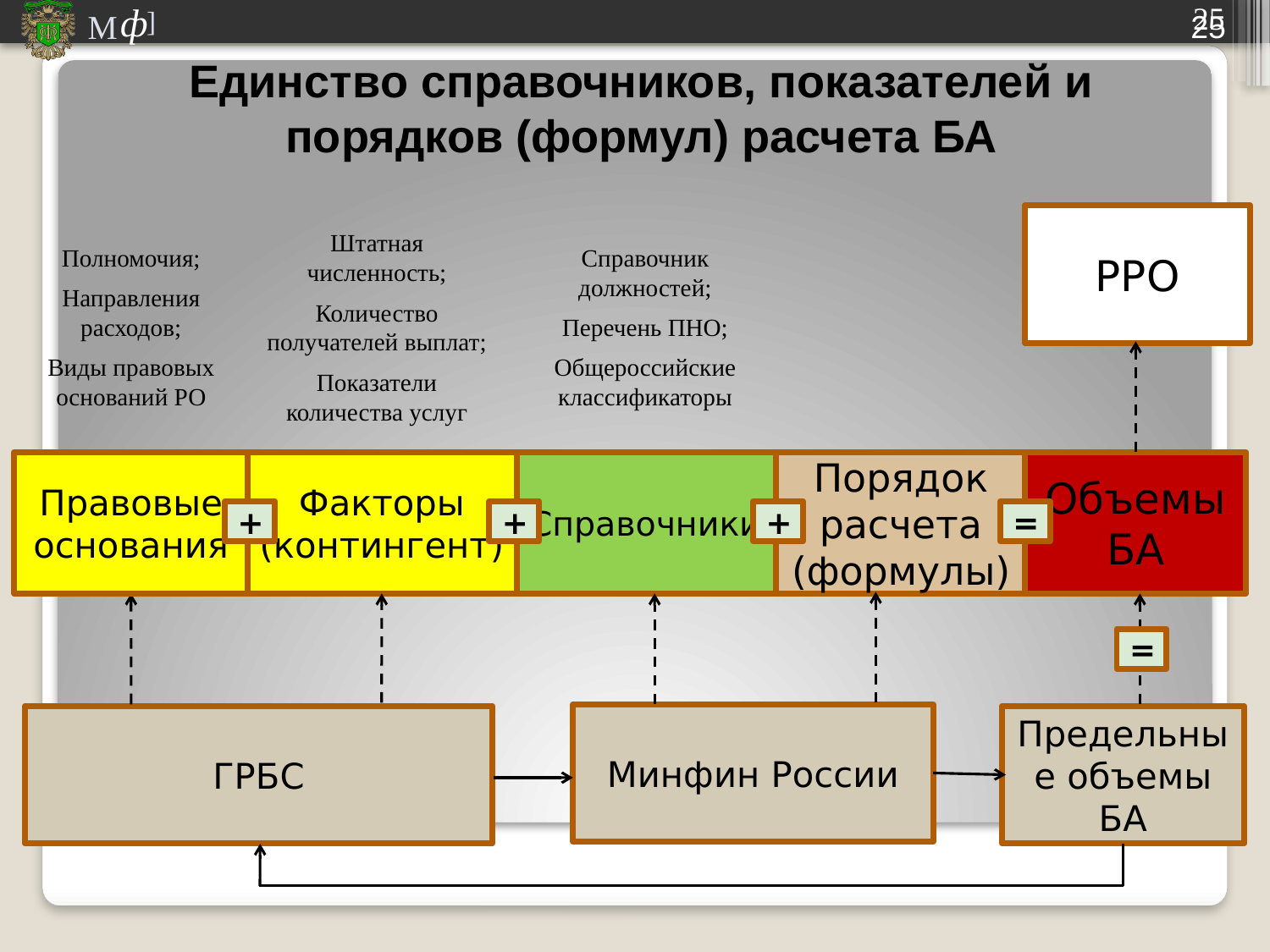

25
Единство справочников, показателей и
порядков (формул) расчета БА
РРО
Полномочия;

Направления расходов;

Виды правовых оснований РО
Штатная численность;

Количество получателей выплат;

Показатели количества услуг
Справочник должностей;

Перечень ПНО;

Общероссийские классификаторы
Правовые основания
Факторы (контингент)
Справочники
Порядок расчета (формулы)
Объемы БА
+
+
+
=
=
Минфин России
ГРБС
Предельные объемы БА